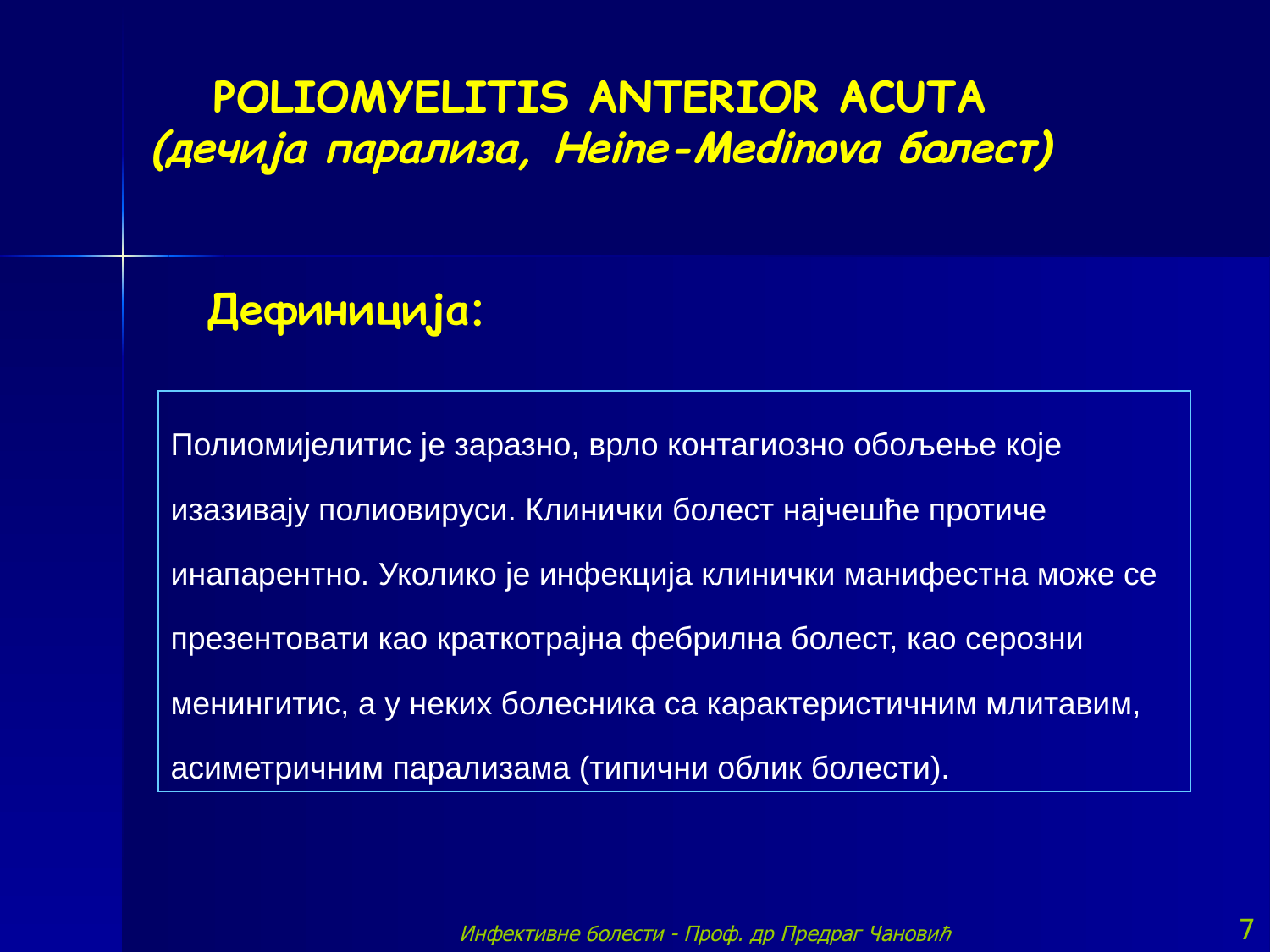

POLIOMYELITIS ANTERIOR ACUTA
(дечија парализа, Heine-Medinova болест)
Дефиниција:
Полиомијелитис је заразно, врло контагиозно обољење које изазивају полиовируси. Клинички болест најчешће протиче инапарентно. Уколико је инфекција клинички манифестна може се презентовати као краткотрајна фебрилна болест, као серозни менингитис, а у неких болесника са карактеристичним млитавим, асиметричним парализама (типични облик болести).
Инфективне болести - Проф. др Предраг Чановић
7